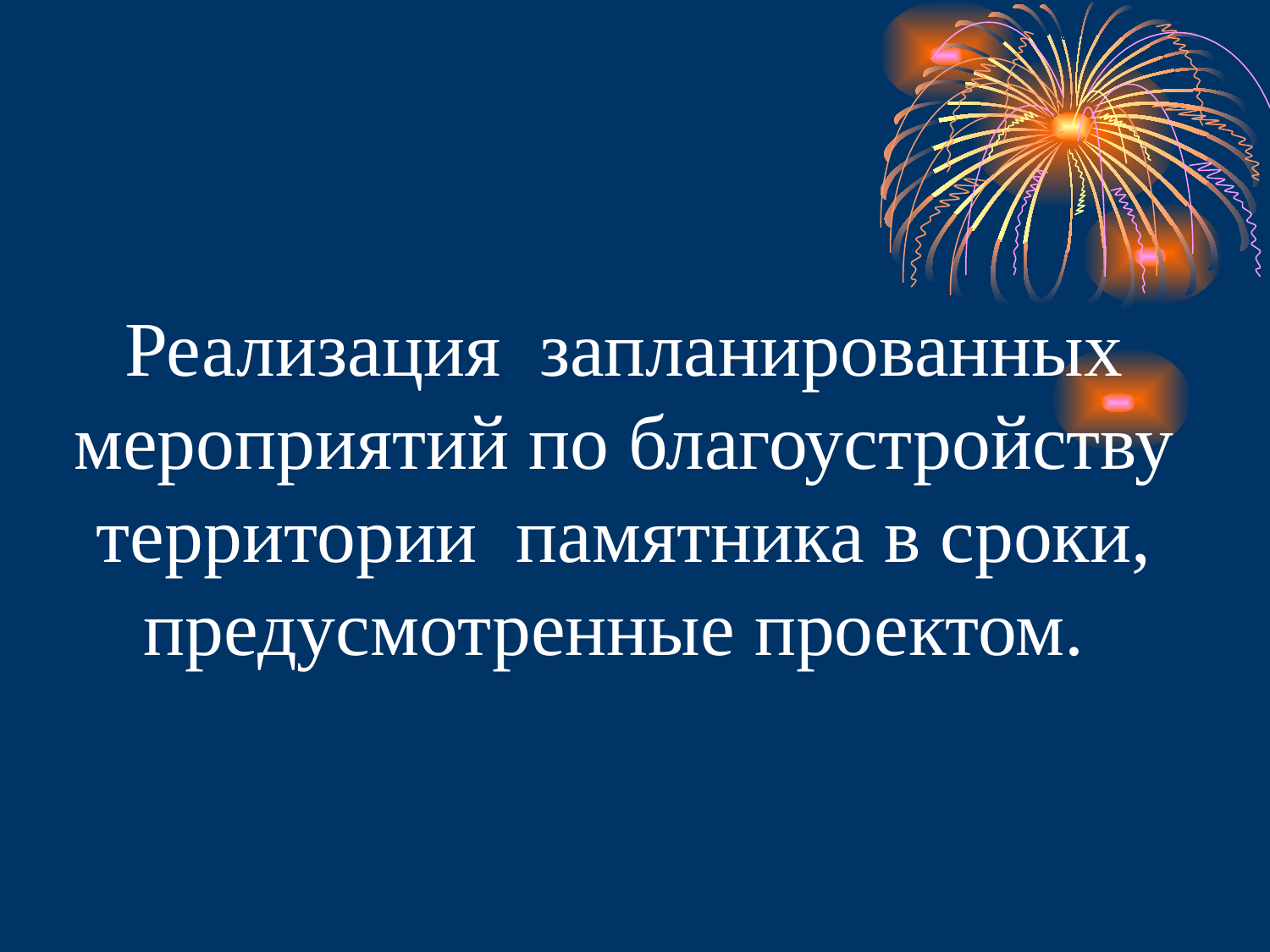

Реализация  запланированных мероприятий по благоустройству территории  памятника в сроки, предусмотренные проектом.